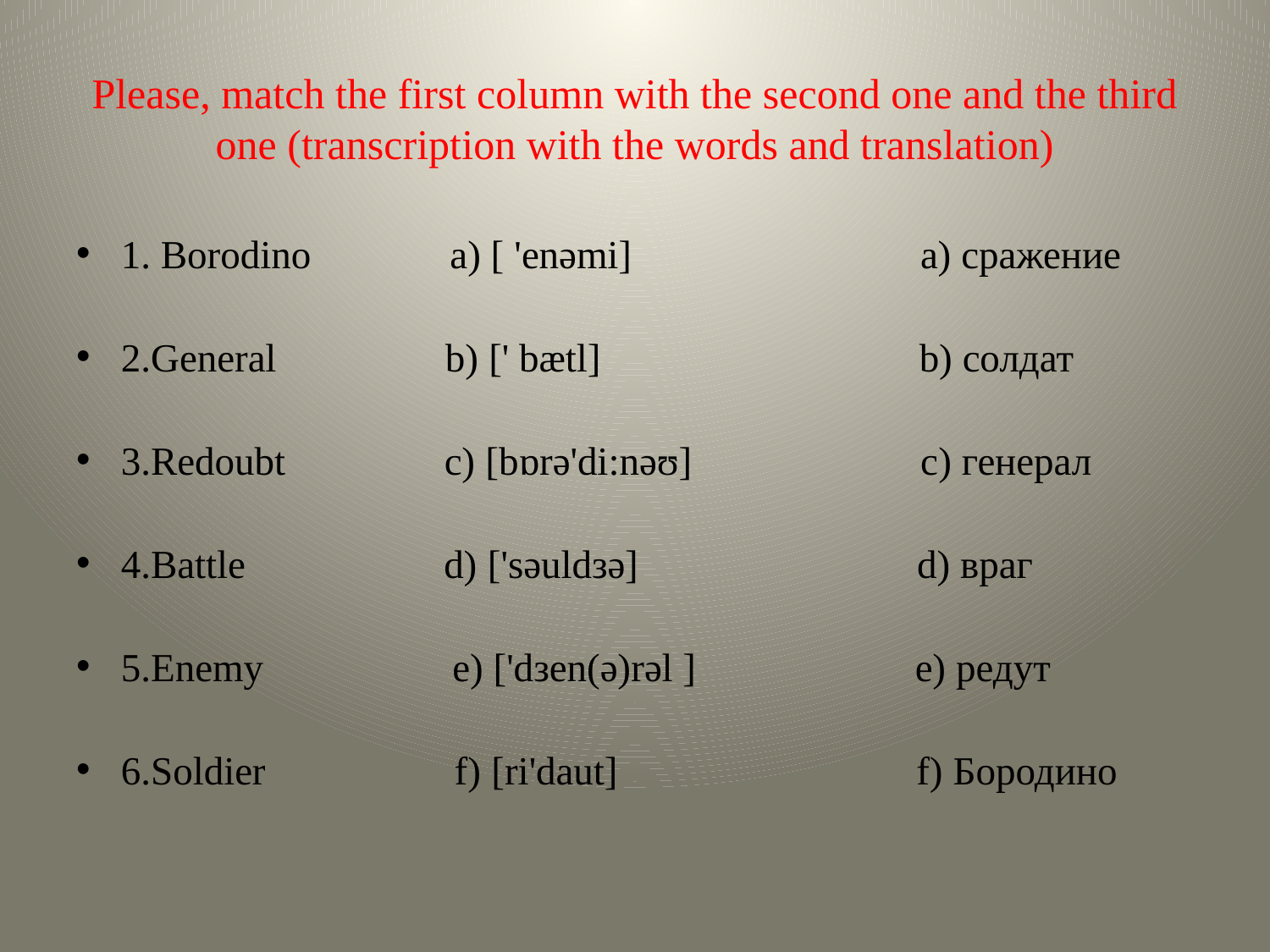

# Please, match the first column with the second one and the third one (transcription with the words and translation)
1. Borodino              a) [ 'enəmi]                             a) сражение
2.General                 b) [' bætl]                                b) солдат
3.Redoubt                c) [bɒrə'di:nəʊ]                       с) генерал
4.Battle                    d) ['səuldзə]                            d) враг
5.Enemy                   e) ['dзen(ə)rəl ]                      e) редут
6.Soldier                   f) [ri'daut]                              f) Бородино